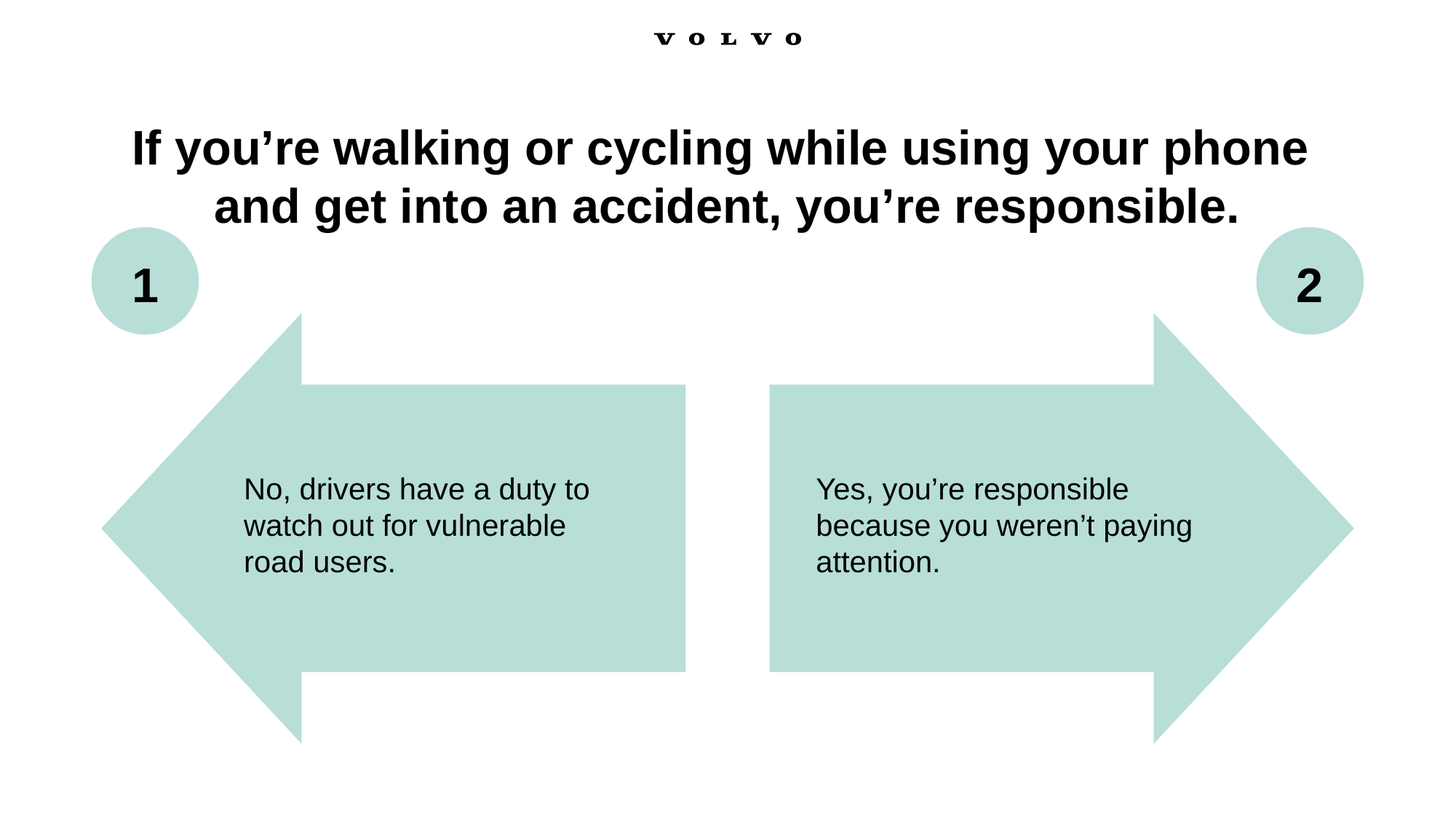

If you’re walking or cycling while using your phone
and get into an accident, you’re responsible.
1
2

No, drivers have a duty to watch out for vulnerable road users.
Yes, you’re responsible because you weren’t paying attention.